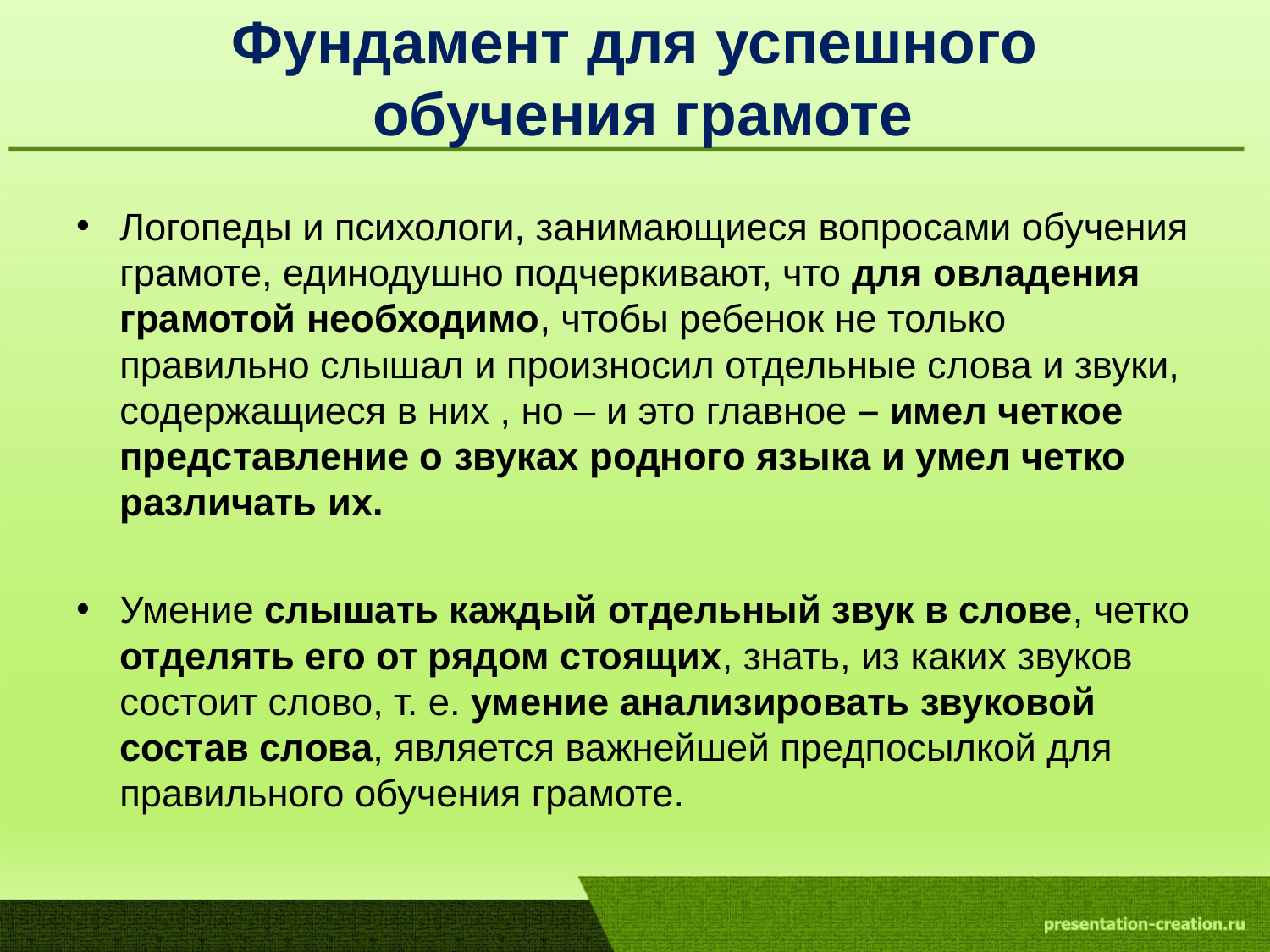

# Фундамент для успешного обучения грамоте
Логопеды и психологи, занимающиеся вопросами обучения грамоте, единодушно подчеркивают, что для овладения грамотой необходимо, чтобы ребенок не только правильно слышал и произносил отдельные слова и звуки, содержащиеся в них , но – и это главное – имел четкое представление о звуках родного языка и умел четко различать их.

Умение слышать каждый отдельный звук в слове, четко отделять его от рядом стоящих, знать, из каких звуков состоит слово, т. е. умение анализировать звуковой состав слова, является важнейшей предпосылкой для правильного обучения грамоте.